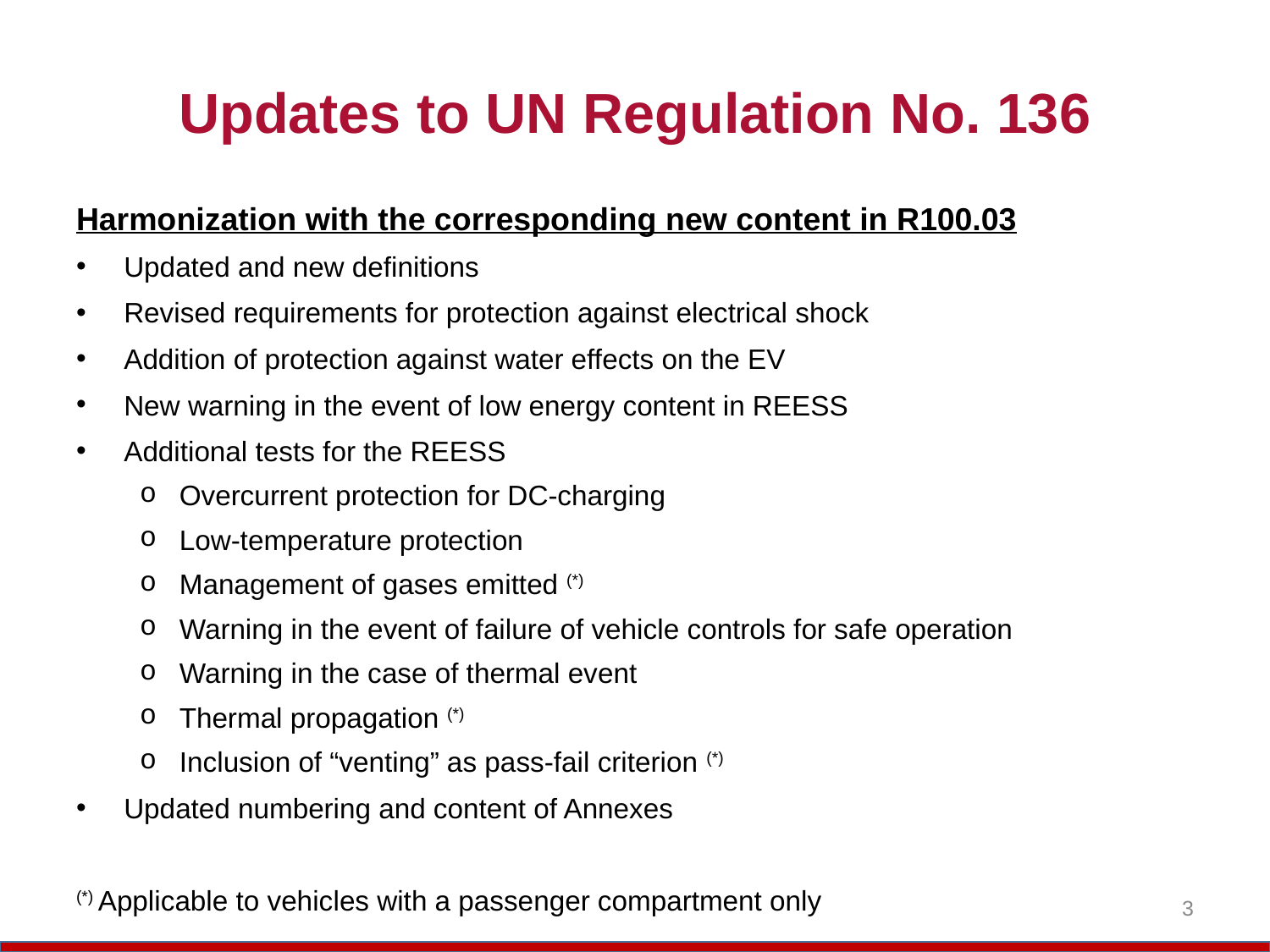

# Updates to UN Regulation No. 136
Harmonization with the corresponding new content in R100.03
Updated and new definitions
Revised requirements for protection against electrical shock
Addition of protection against water effects on the EV
New warning in the event of low energy content in REESS
Additional tests for the REESS
Overcurrent protection for DC-charging
Low-temperature protection
Management of gases emitted (*)
Warning in the event of failure of vehicle controls for safe operation
Warning in the case of thermal event
Thermal propagation (*)
Inclusion of “venting” as pass-fail criterion (*)
Updated numbering and content of Annexes

(*) Applicable to vehicles with a passenger compartment only

3